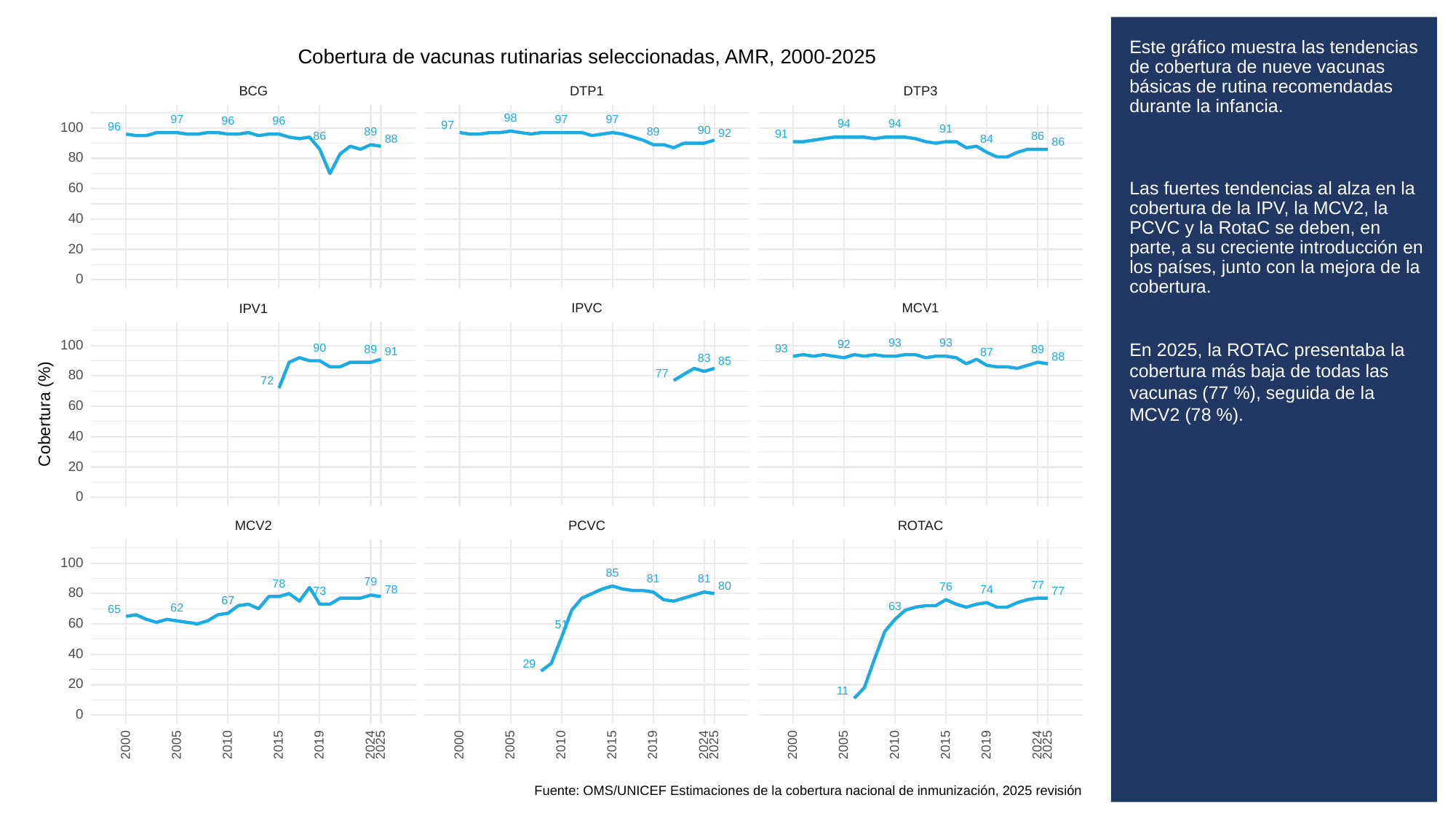

# Este gráfico muestra las tendencias de cobertura de nueve vacunas básicas de rutina recomendadas durante la infancia.

Las fuertes tendencias al alza en la cobertura de la IPV, la MCV2, la PCVC y la RotaC se deben, en parte, a su creciente introducción en los países, junto con la mejora de la cobertura.

En 2025, la ROTAC presentaba la cobertura más baja de todas las vacunas (77 %), seguida de la MCV2 (78 %).

Cobertura de vacunas rutinarias seleccionadas, AMR, 2000-2025
BCG
DTP3
DTP1

98
97
97
97
96
96
94
94
97
100
96
91
90
89
89

92
91

86
86

88
84

86

80

60

40

20

0

IPVC
MCV1
IPV1

93
93
100
92
90
93
89
89

91
87
88
83

85

77
80

72

60
Cobertura (%)

40

20

0

ROTAC
MCV2
PCVC

100

85
81
81
79

78
77
80
76
78

74
73
77

80

67

63
62
65

60
51

40

29

20

11

0

2000
2005
2010
2015
2019
2024
2025
2000
2005
2010
2015
2019
2024
2025
2000
2005
2010
2015
2019
2024
2025
Fuente: OMS/UNICEF Estimaciones de la cobertura nacional de inmunización, 2025 revisión